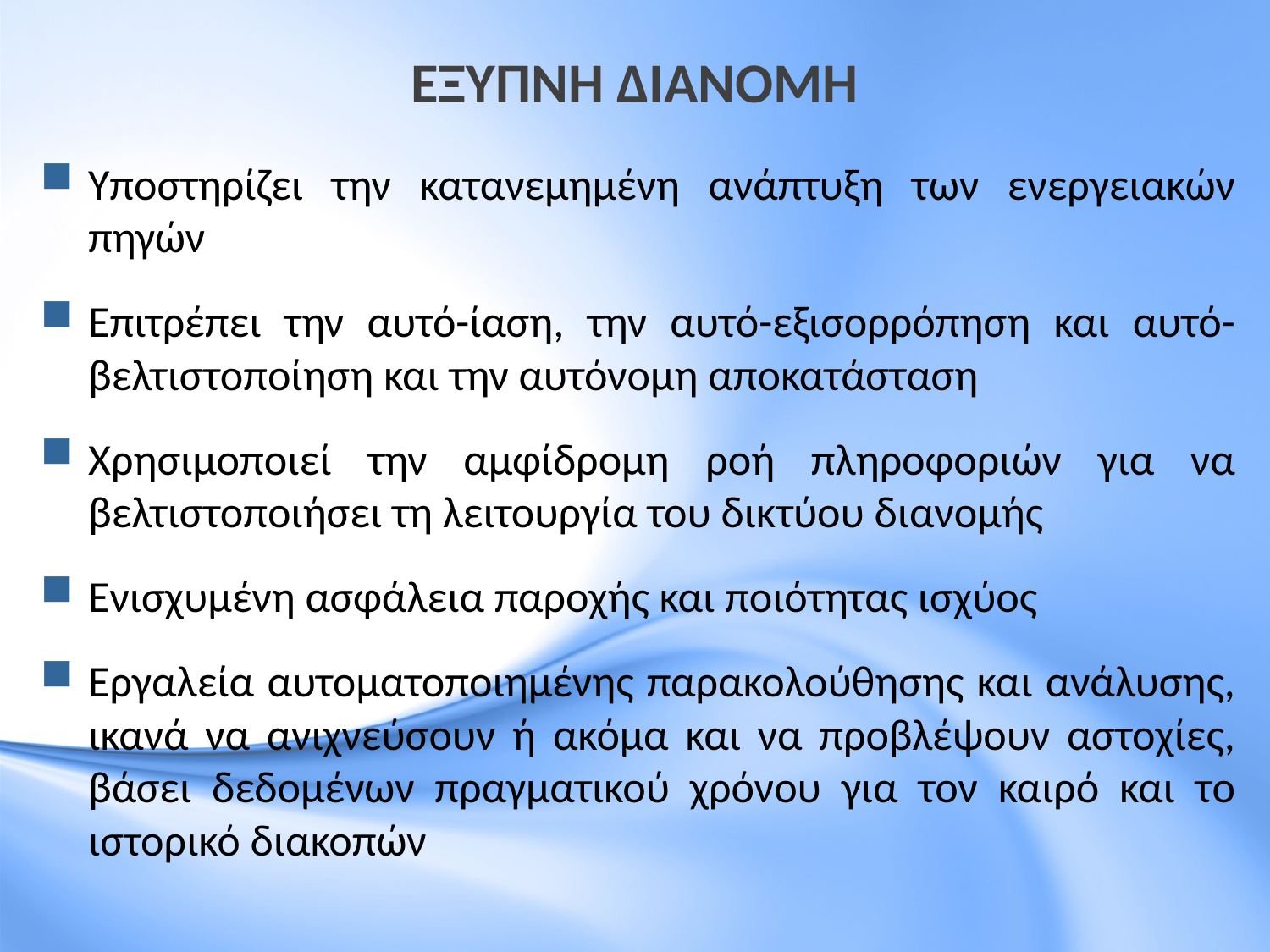

# ΕΞΥΠΝΗ ΔΙΑΝΟΜΗ
Υποστηρίζει την κατανεμημένη ανάπτυξη των ενεργειακών πηγών
Επιτρέπει την αυτό-ίαση, την αυτό-εξισορρόπηση και αυτό-βελτιστοποίηση και την αυτόνομη αποκατάσταση
Χρησιμοποιεί την αμφίδρομη ροή πληροφοριών για να βελτιστοποιήσει τη λειτουργία του δικτύου διανομής
Ενισχυμένη ασφάλεια παροχής και ποιότητας ισχύος
Εργαλεία αυτοματοποιημένης παρακολούθησης και ανάλυσης, ικανά να ανιχνεύσουν ή ακόμα και να προβλέψουν αστοχίες, βάσει δεδομένων πραγματικού χρόνου για τον καιρό και το ιστορικό διακοπών